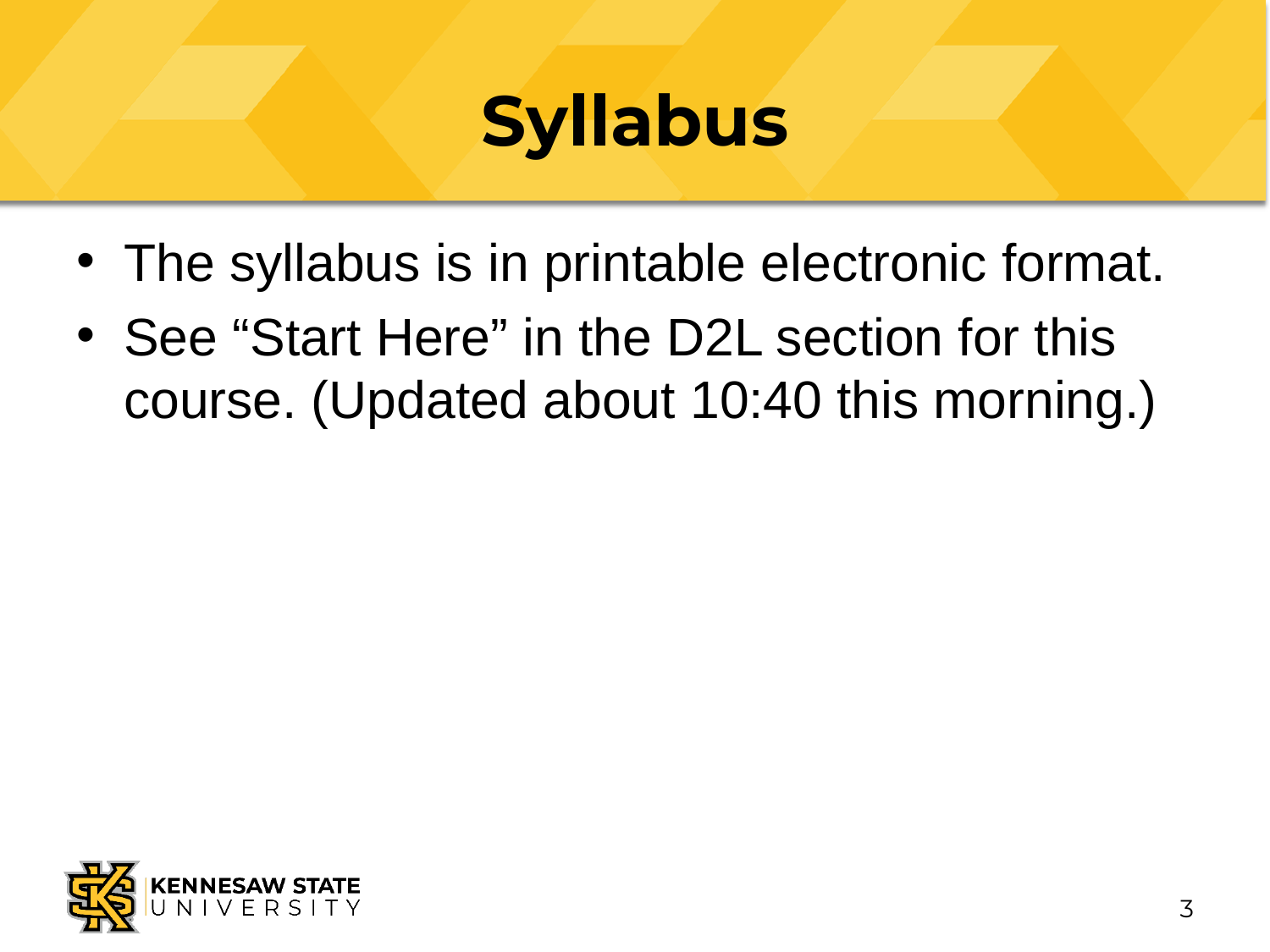

# Syllabus
The syllabus is in printable electronic format.
See “Start Here” in the D2L section for this course. (Updated about 10:40 this morning.)
3